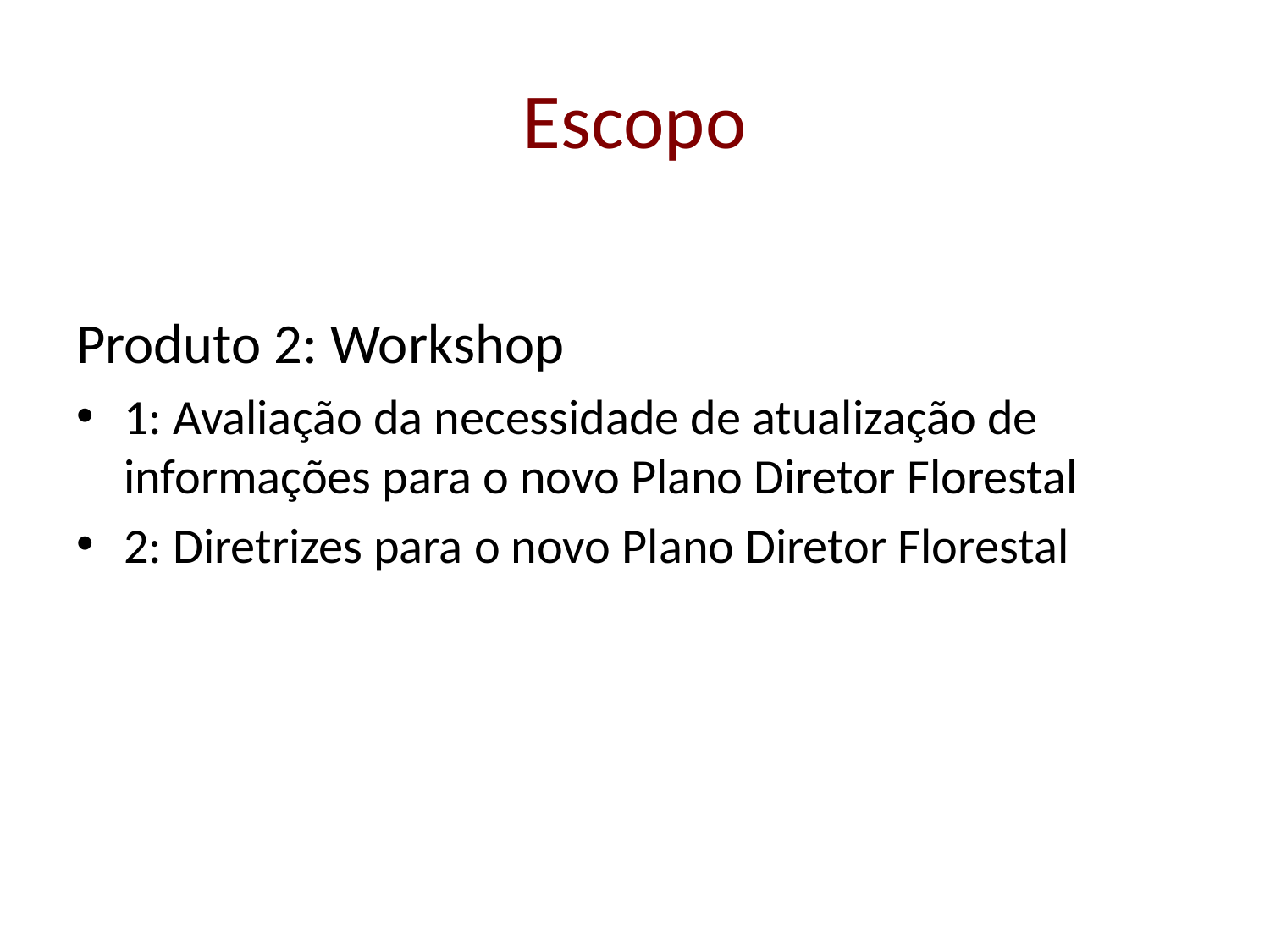

# Escopo

Produto 2: Workshop
1: Avaliação da necessidade de atualização de informações para o novo Plano Diretor Florestal
2: Diretrizes para o novo Plano Diretor Florestal